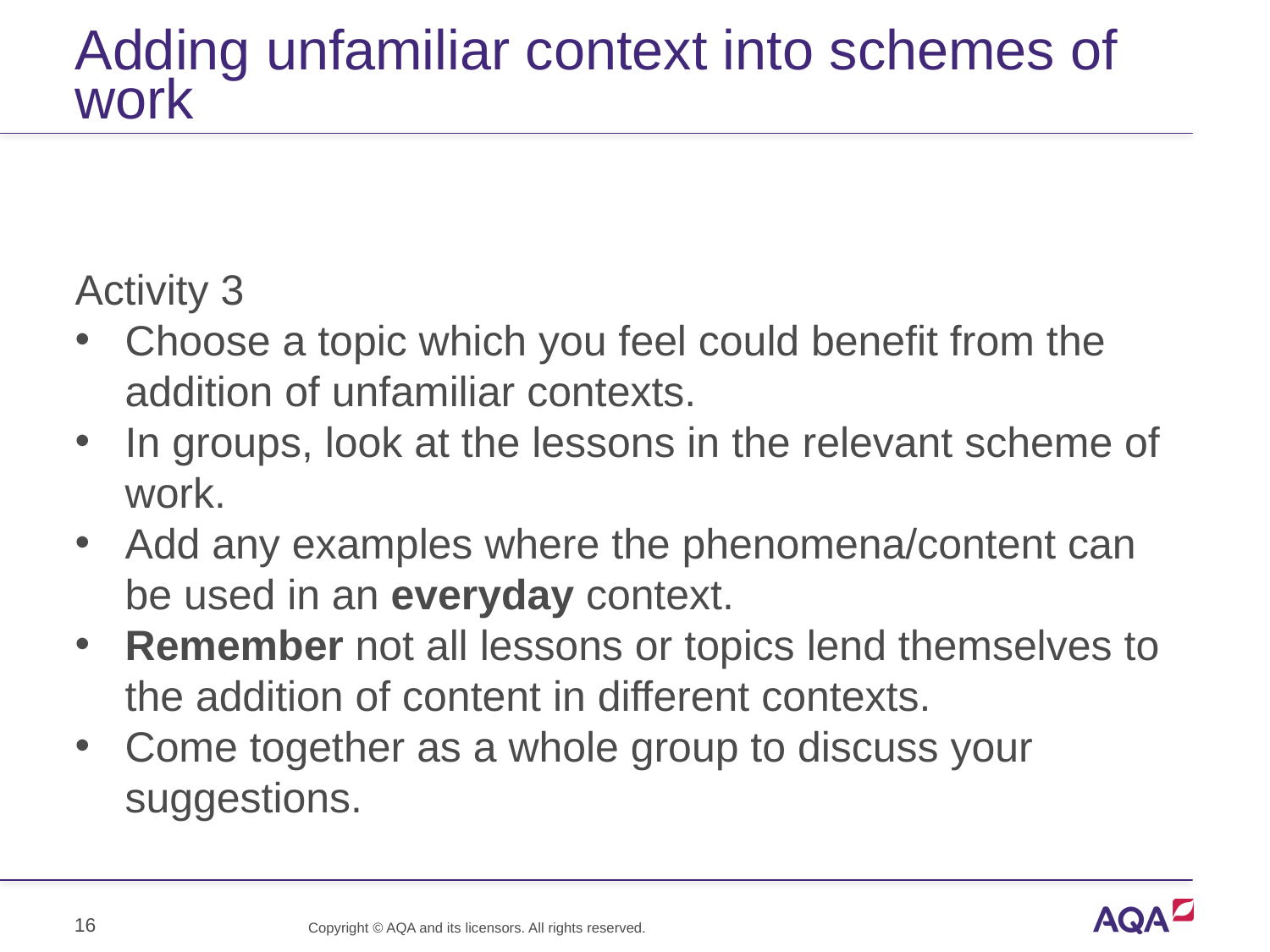

# Adding unfamiliar context into schemes of work
Activity 3
Choose a topic which you feel could benefit from the addition of unfamiliar contexts.
In groups, look at the lessons in the relevant scheme of work.
Add any examples where the phenomena/content can be used in an everyday context.
Remember not all lessons or topics lend themselves to the addition of content in different contexts.
Come together as a whole group to discuss your suggestions.
16
Copyright © AQA and its licensors. All rights reserved.